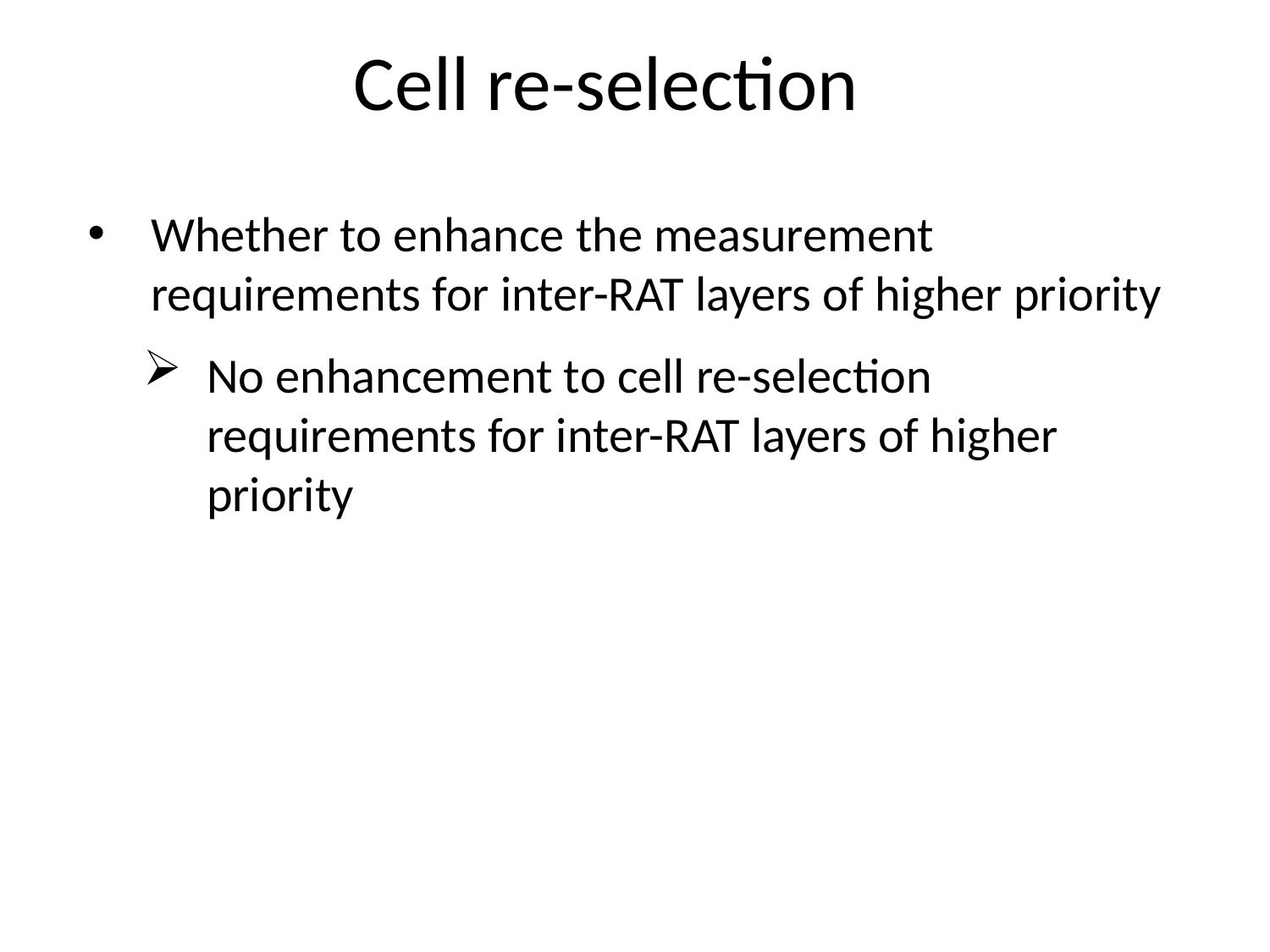

# Cell re-selection
Whether to enhance the measurement requirements for inter-RAT layers of higher priority
No enhancement to cell re-selection requirements for inter-RAT layers of higher priority